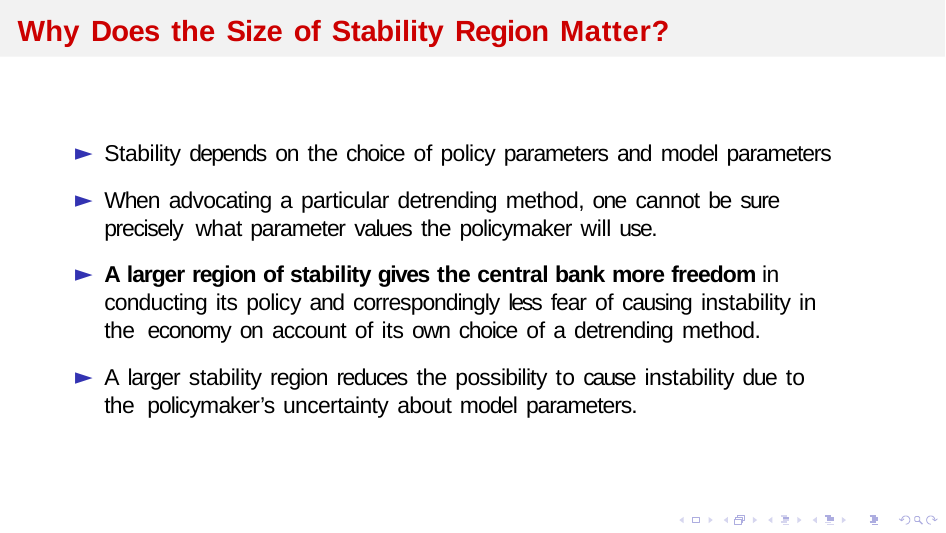

# Why Does the Size of Stability Region Matter?
Stability depends on the choice of policy parameters and model parameters
When advocating a particular detrending method, one cannot be sure precisely  what parameter values the policymaker will use.
A larger region of stability gives the central bank more freedom in  conducting its policy and correspondingly less fear of causing instability in the  economy on account of its own choice of a detrending method.
A larger stability region reduces the possibility to cause instability due to the  policymaker’s uncertainty about model parameters.